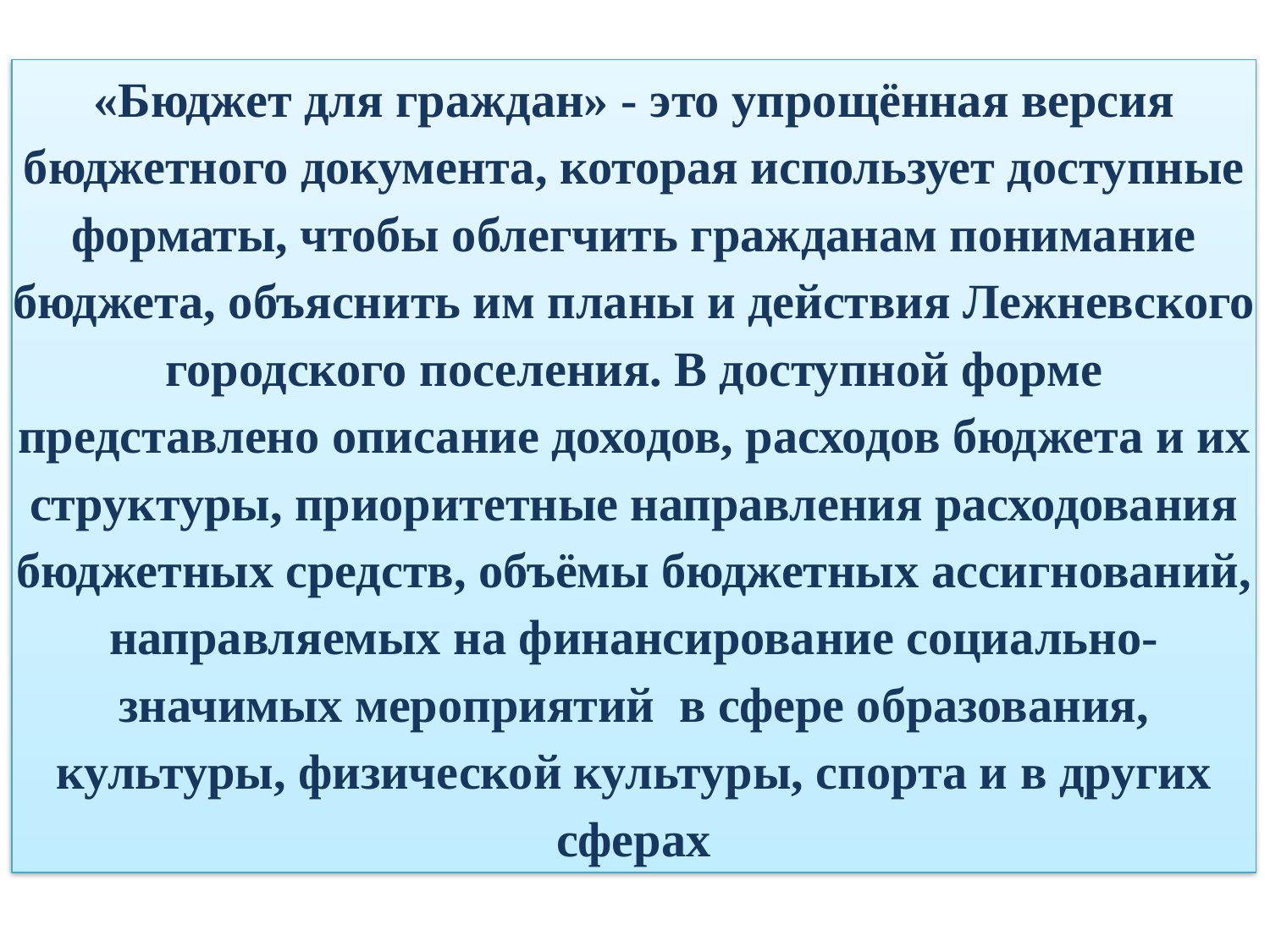

«Бюджет для граждан» - это упрощённая версия бюджетного документа, которая использует доступные форматы, чтобы облегчить гражданам понимание бюджета, объяснить им планы и действия Лежневского городского поселения. В доступной форме представлено описание доходов, расходов бюджета и их структуры, приоритетные направления расходования бюджетных средств, объёмы бюджетных ассигнований, направляемых на финансирование социально-значимых мероприятий  в сфере образования, культуры, физической культуры, спорта и в других сферах